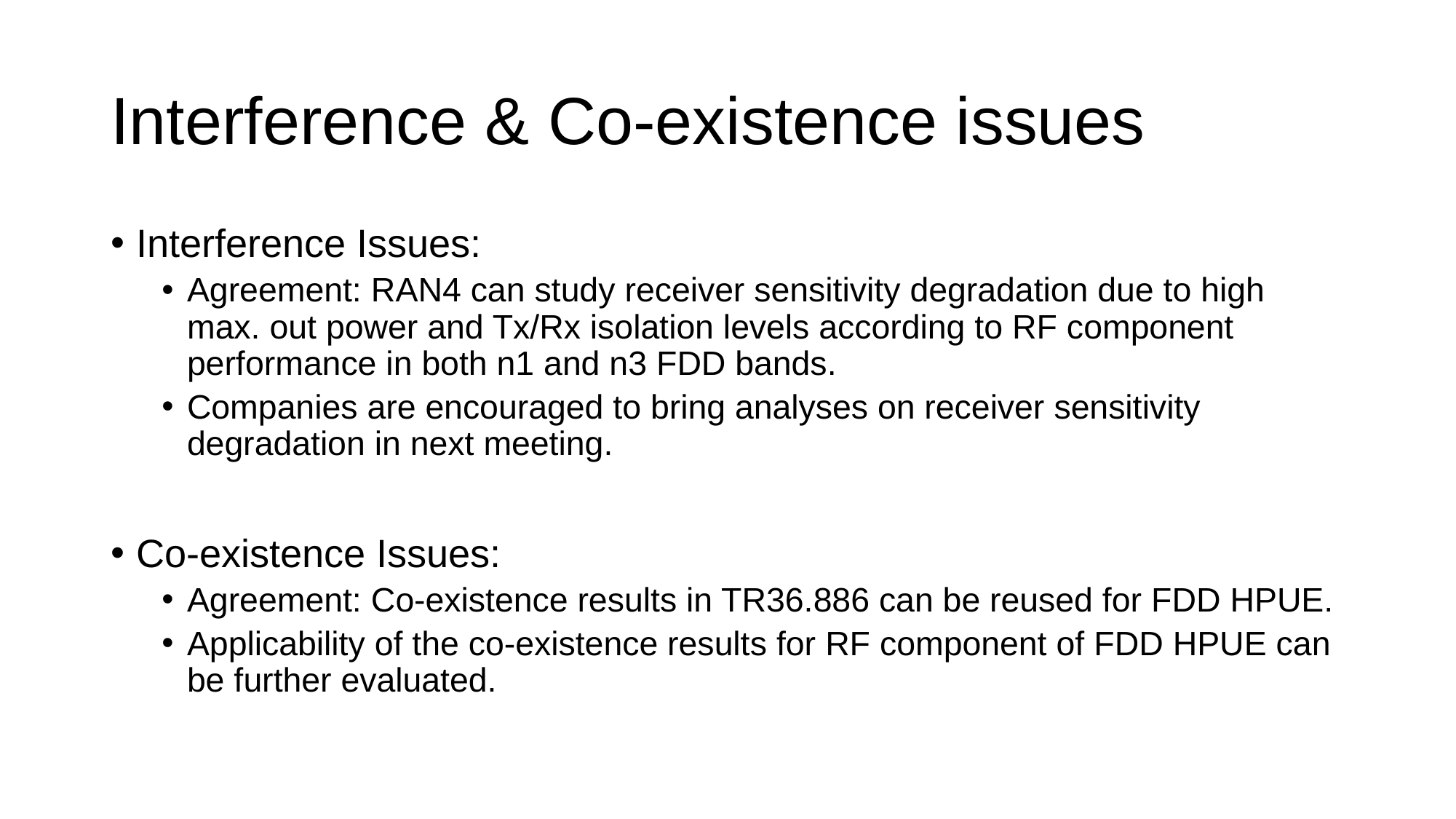

# Interference & Co-existence issues
Interference Issues:
Agreement: RAN4 can study receiver sensitivity degradation due to high max. out power and Tx/Rx isolation levels according to RF component performance in both n1 and n3 FDD bands.
Companies are encouraged to bring analyses on receiver sensitivity degradation in next meeting.

Co-existence Issues:
Agreement: Co-existence results in TR36.886 can be reused for FDD HPUE.
Applicability of the co-existence results for RF component of FDD HPUE can be further evaluated.